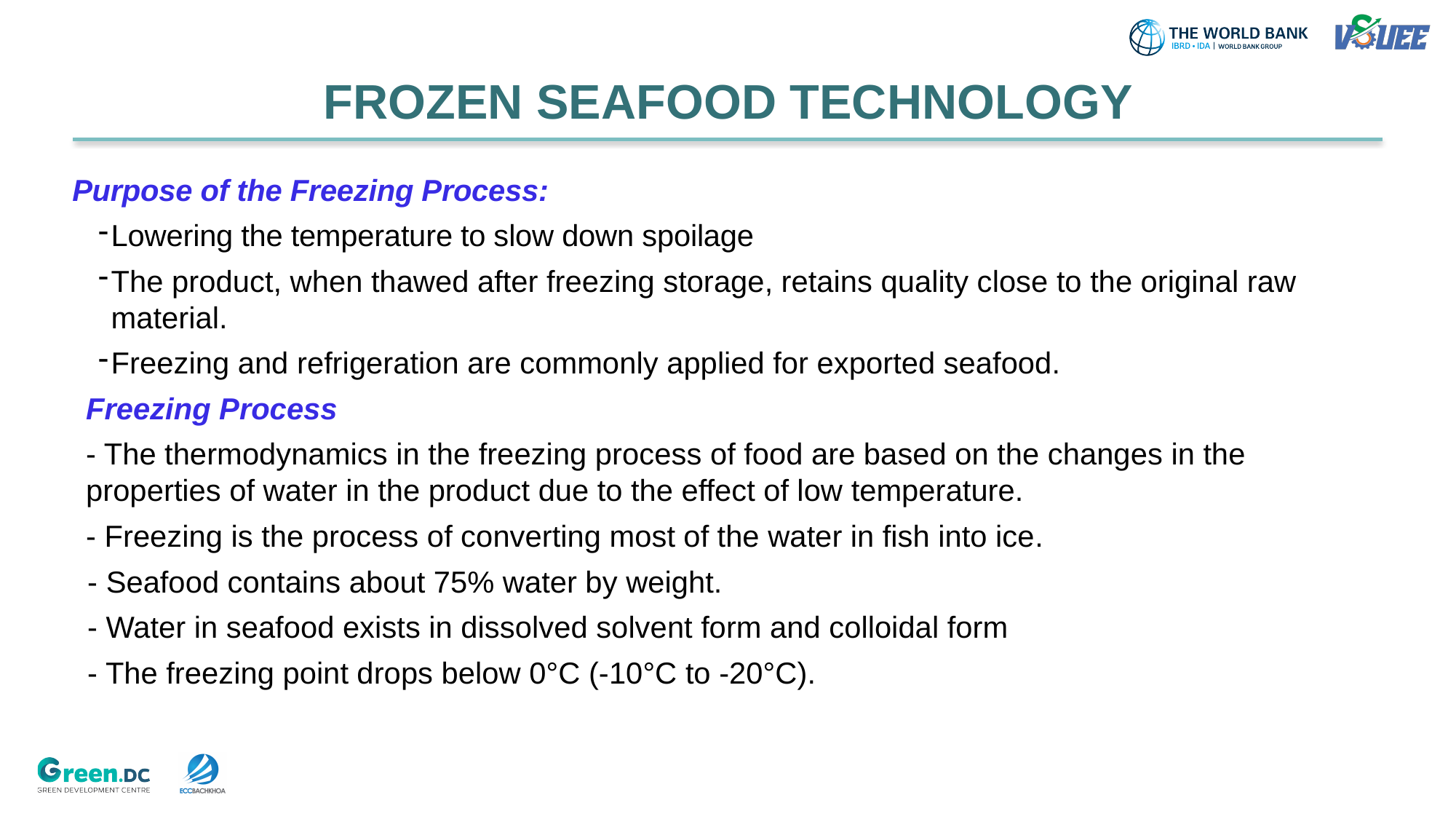

# FROZEN SEAFOOD TECHNOLOGY
Purpose of the Freezing Process:
Lowering the temperature to slow down spoilage
The product, when thawed after freezing storage, retains quality close to the original raw material.
Freezing and refrigeration are commonly applied for exported seafood.
Freezing Process
- The thermodynamics in the freezing process of food are based on the changes in the properties of water in the product due to the effect of low temperature.
- Freezing is the process of converting most of the water in fish into ice.
 - Seafood contains about 75% water by weight.
 - Water in seafood exists in dissolved solvent form and colloidal form
 - The freezing point drops below 0°C (-10°C to -20°C).